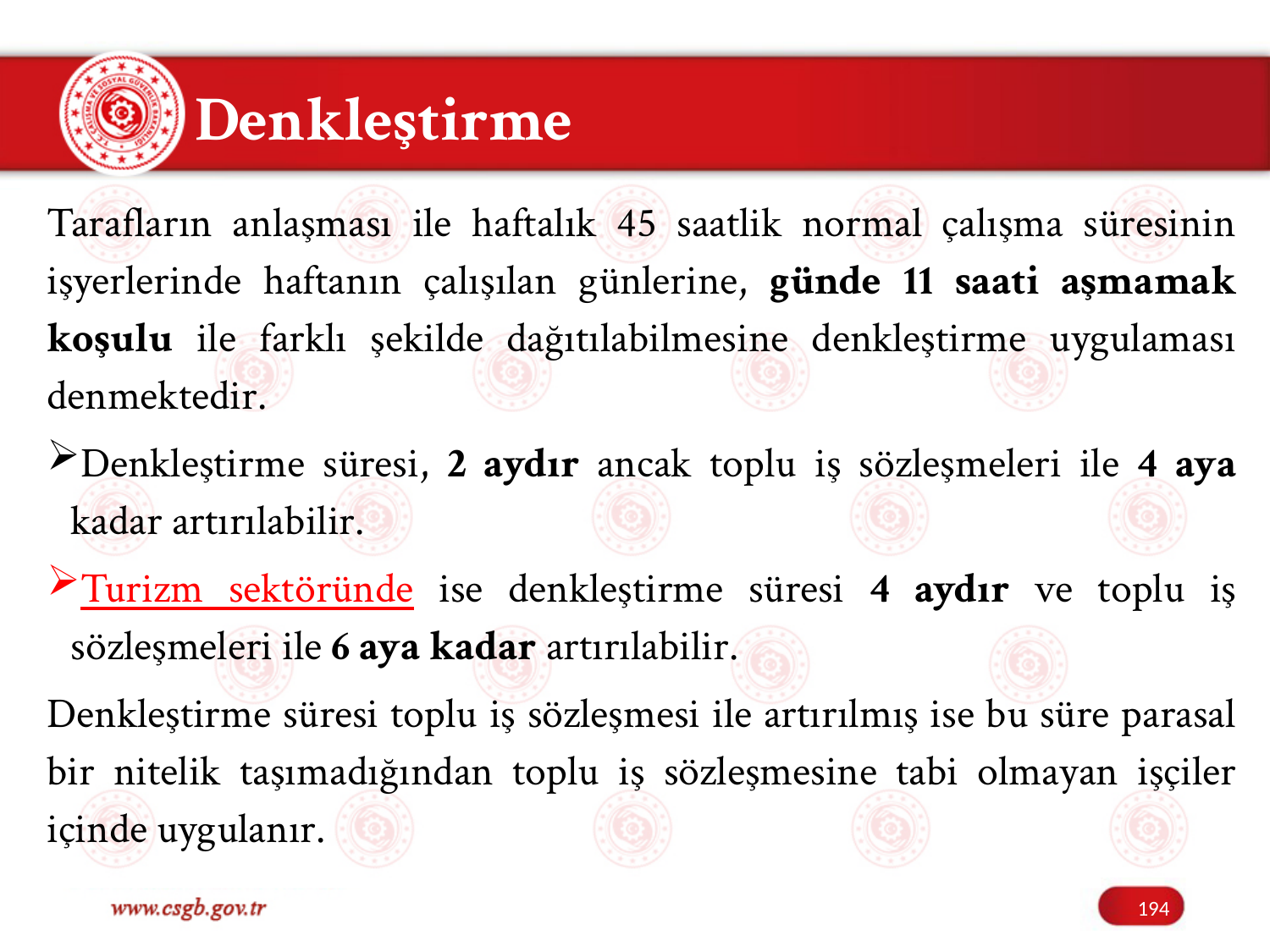

# Denkleştirme
Tarafların anlaşması ile haftalık 45 saatlik normal çalışma süresinin işyerlerinde haftanın çalışılan günlerine, günde 11 saati aşmamak koşulu ile farklı şekilde dağıtılabilmesine denkleştirme uygulaması denmektedir.
Denkleştirme süresi, 2 aydır ancak toplu iş sözleşmeleri ile 4 aya kadar artırılabilir.
Turizm sektöründe ise denkleştirme süresi 4 aydır ve toplu iş sözleşmeleri ile 6 aya kadar artırılabilir.
Denkleştirme süresi toplu iş sözleşmesi ile artırılmış ise bu süre parasal bir nitelik taşımadığından toplu iş sözleşmesine tabi olmayan işçiler içinde uygulanır.

194